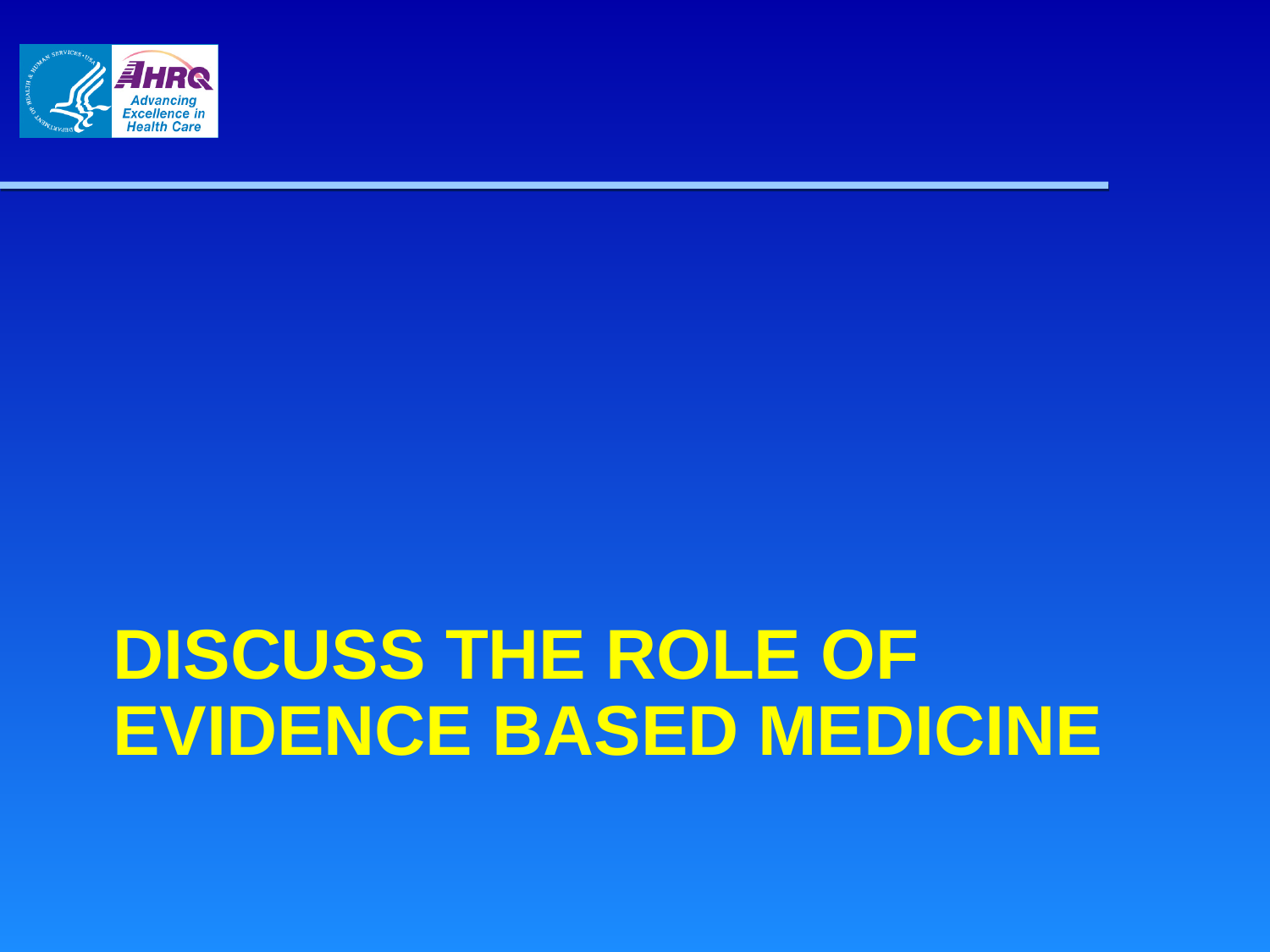

# Discuss the role of evidence based medicine